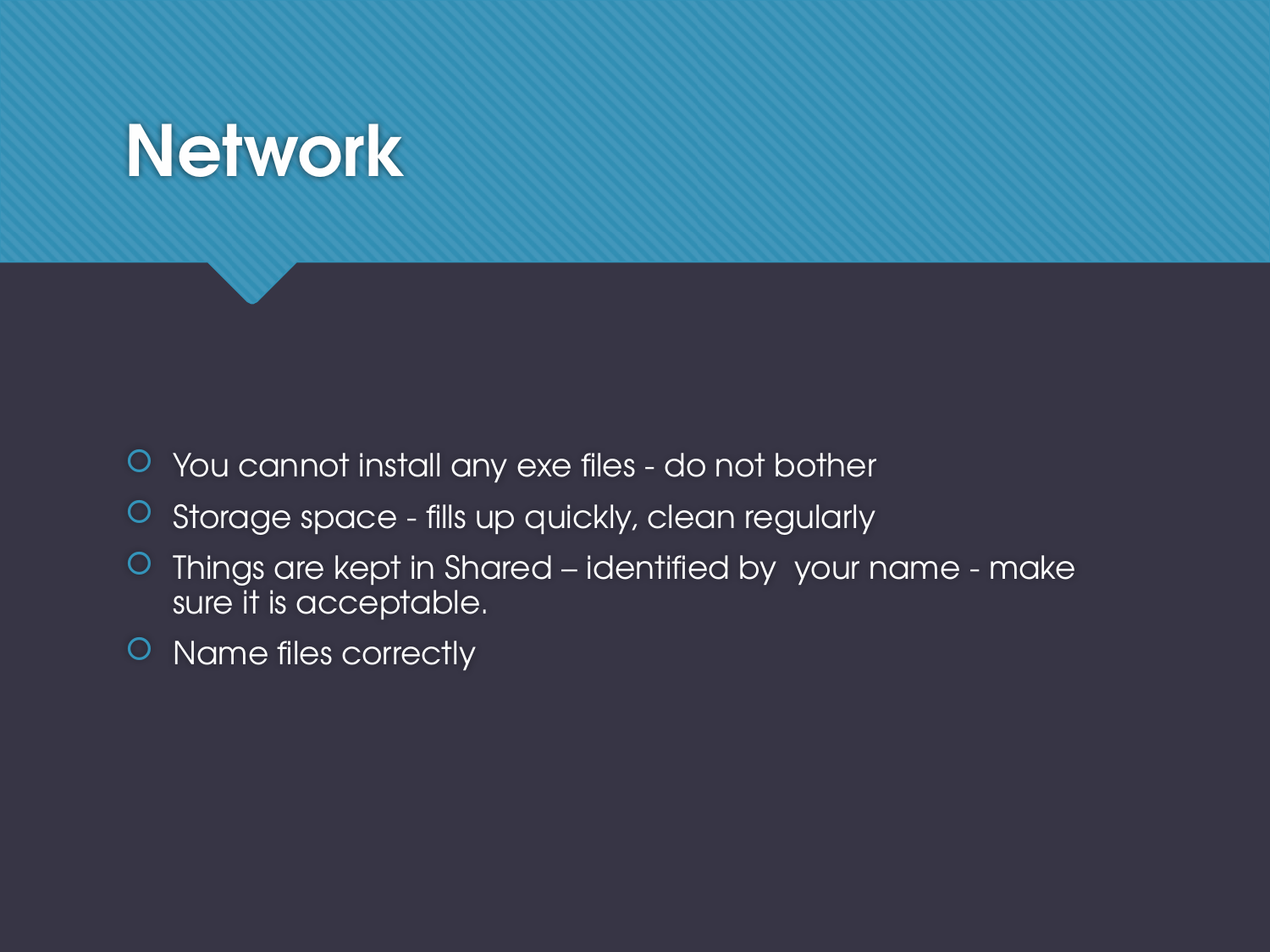

# Network
You cannot install any exe files - do not bother
Storage space - fills up quickly, clean regularly
Things are kept in Shared – identified by  your name - make sure it is acceptable.
Name files correctly